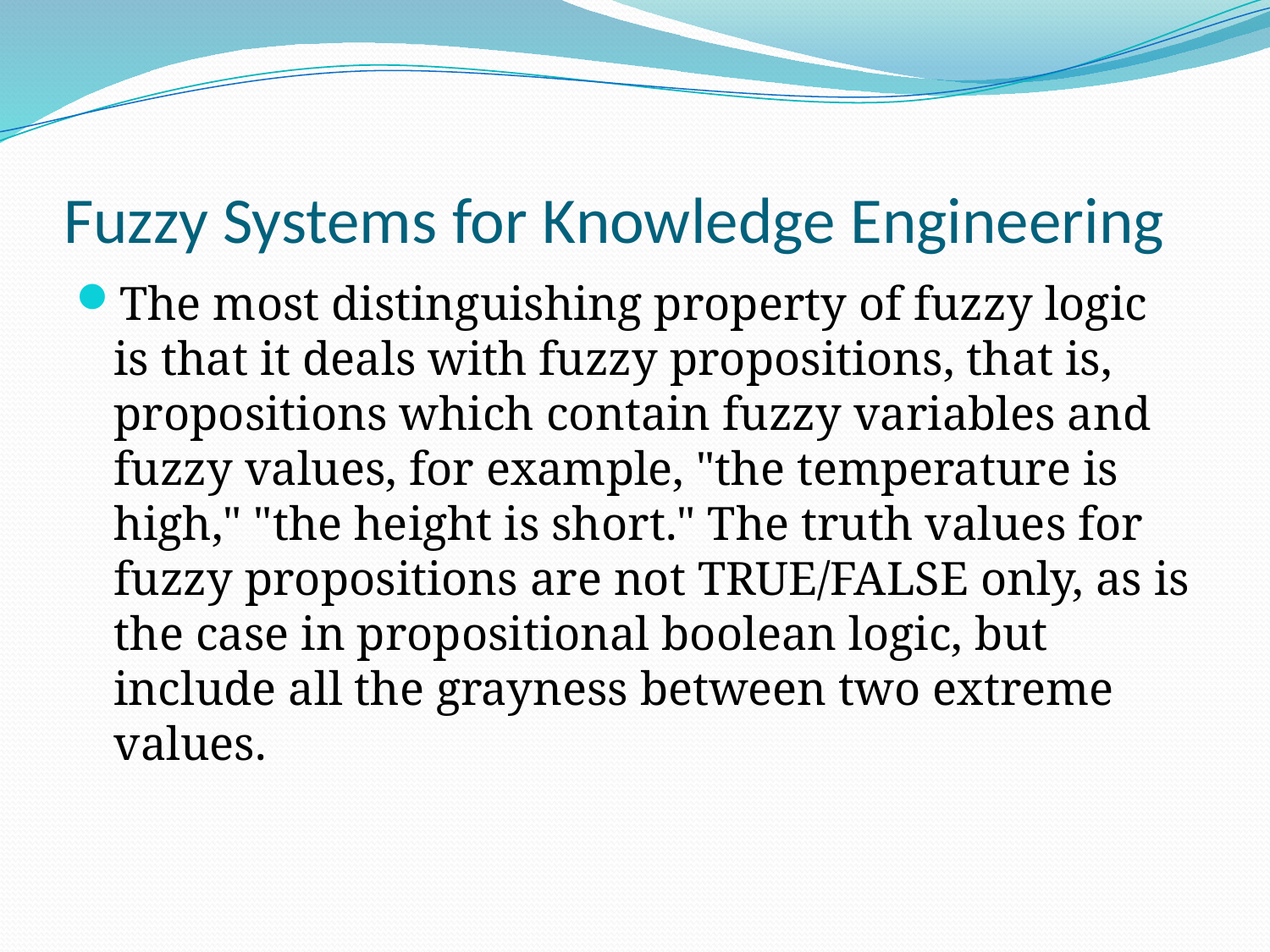

# Fuzzy Systems for Knowledge Engineering
The most distinguishing property of fuzzy logic is that it deals with fuzzy propositions, that is, propositions which contain fuzzy variables and fuzzy values, for example, "the temperature is high," "the height is short." The truth values for fuzzy propositions are not TRUE/FALSE only, as is the case in propositional boolean logic, but include all the grayness between two extreme values.